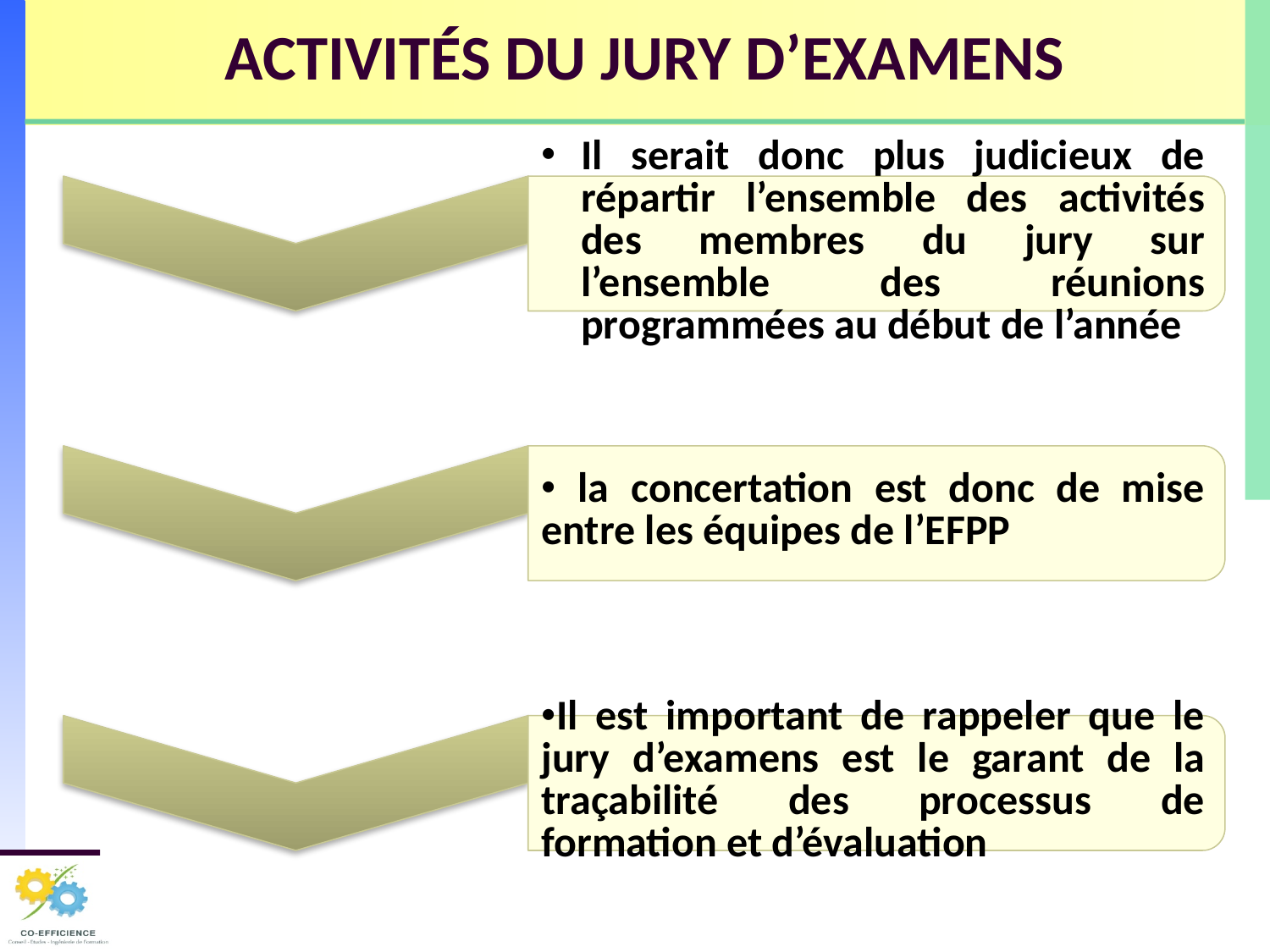

# ACTIVITÉS DU JURY D’EXAMENS
Il serait donc plus judicieux de répartir l’ensemble des activités des membres du jury sur l’ensemble des réunions programmées au début de l’année
 la concertation est donc de mise entre les équipes de l’EFPP
Il est important de rappeler que le jury d’examens est le garant de la traçabilité des processus de formation et d’évaluation